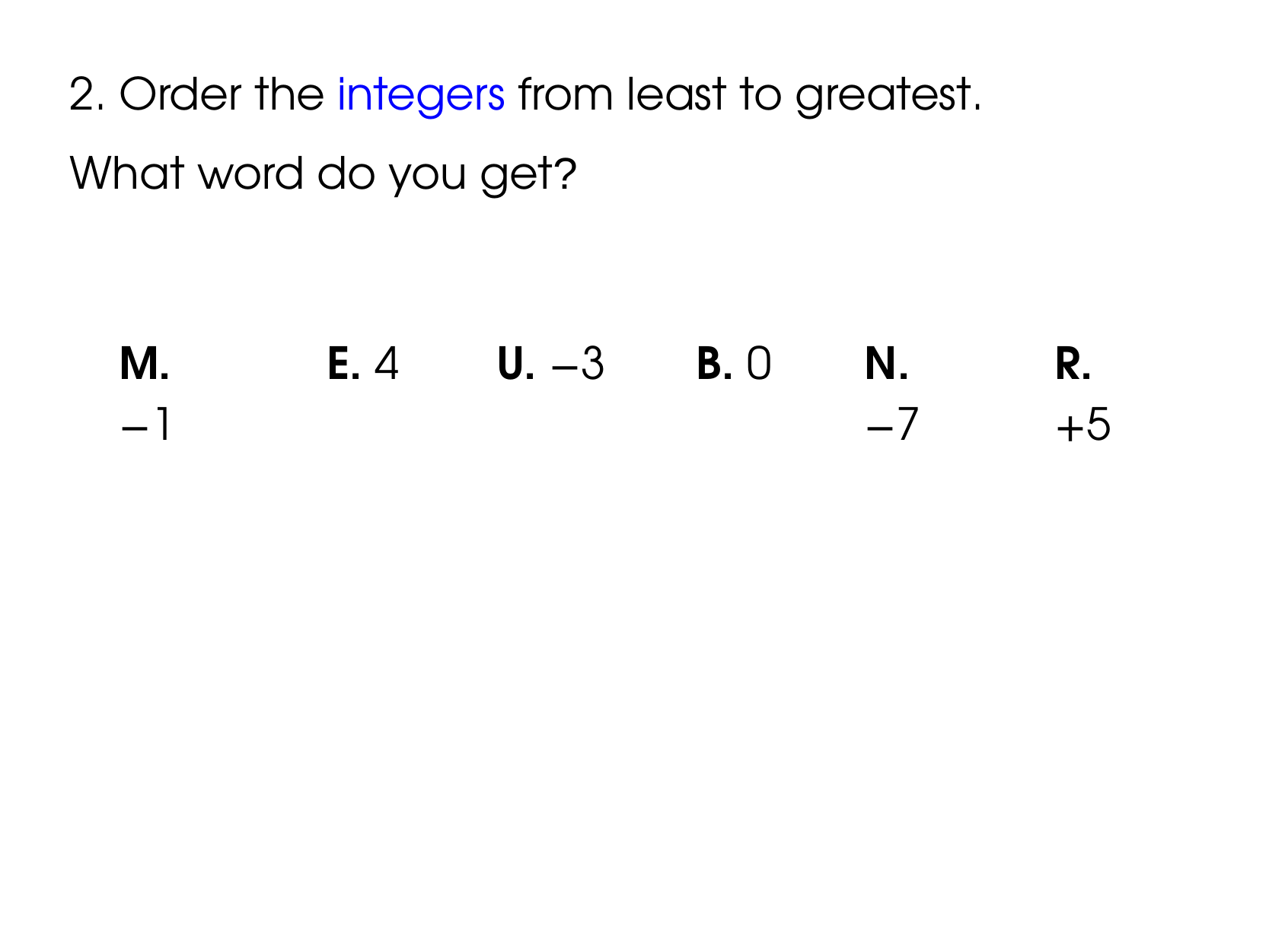

2. Order the integers from least to greatest.
What word do you get?
M. −1
E. 4
U. −3
B. 0
N. −7
R. +5